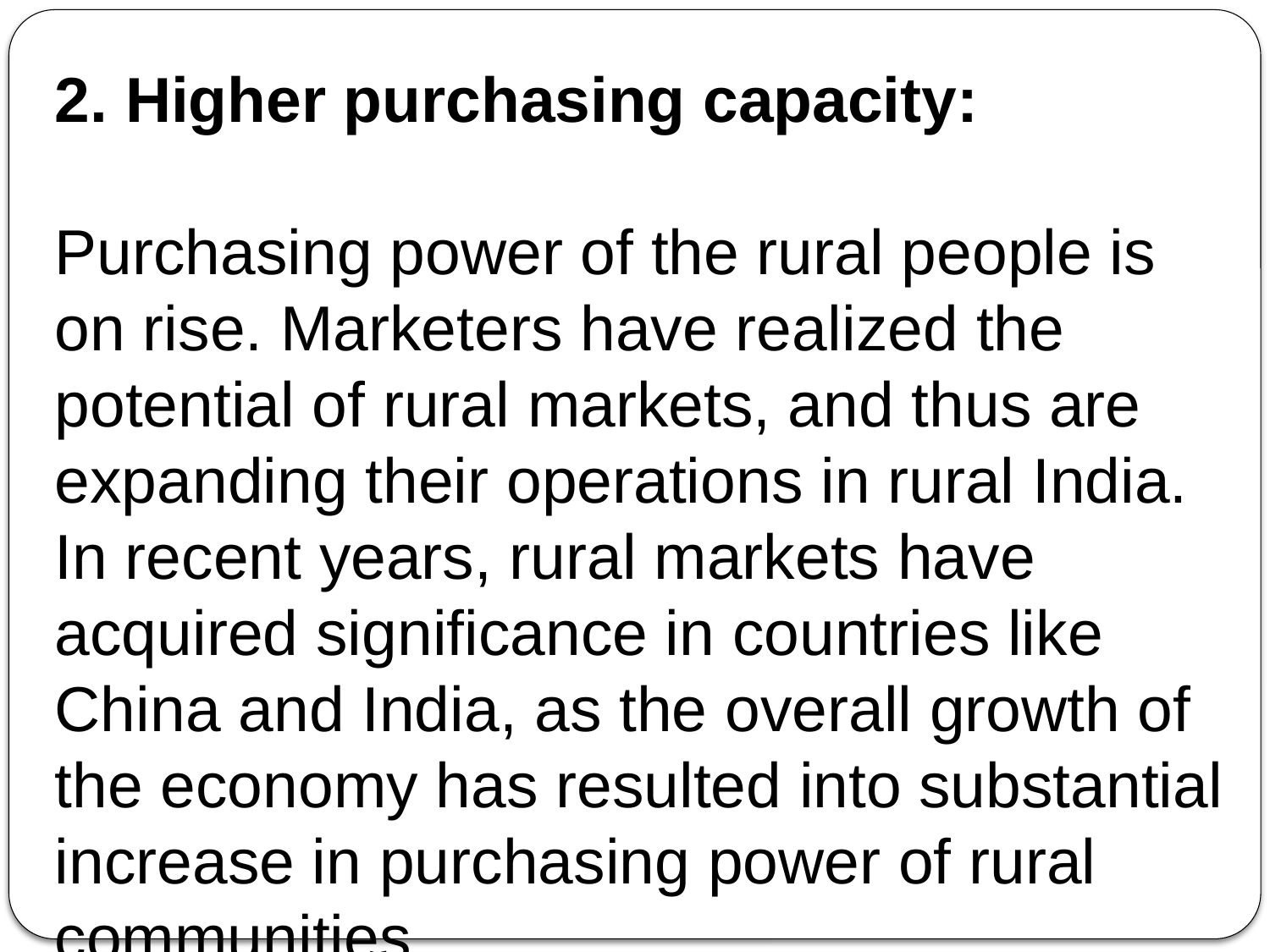

2. Higher purchasing capacity:

Purchasing power of the rural people is on rise. Marketers have real­ized the potential of rural markets, and thus are expanding their operations in rural India. In recent years, rural markets have acquired significance in countries like China and India, as the overall growth of the economy has resulted into substantial increase in purchasing power of rural communities.